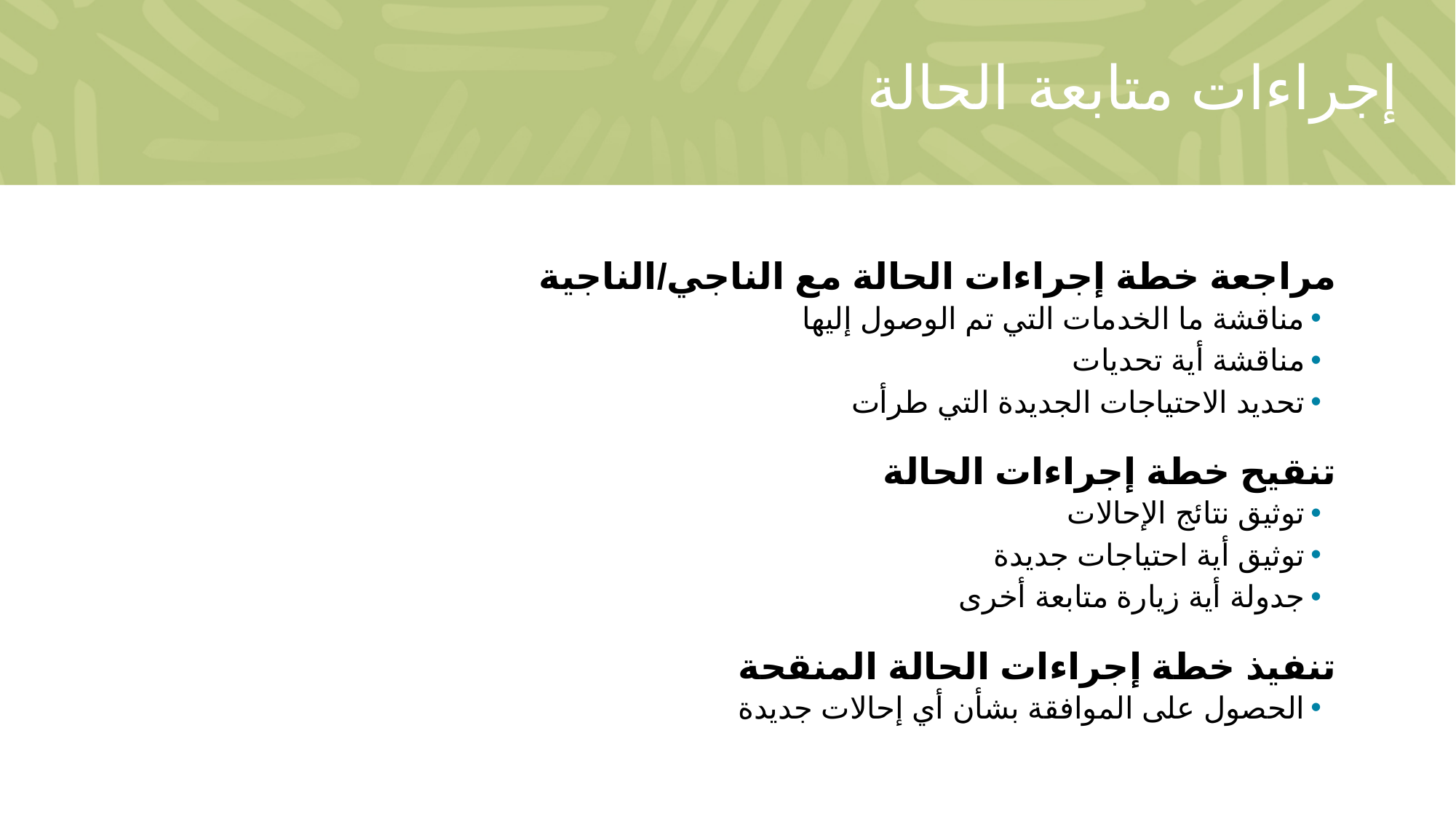

# إجراءات متابعة الحالة
مراجعة خطة إجراءات الحالة مع الناجي/الناجية
مناقشة ما الخدمات التي تم الوصول إليها
مناقشة أية تحديات
تحديد الاحتياجات الجديدة التي طرأت
تنقيح خطة إجراءات الحالة
توثيق نتائج الإحالات
توثيق أية احتياجات جديدة
جدولة أية زيارة متابعة أخرى
تنفيذ خطة إجراءات الحالة المنقحة
الحصول على الموافقة بشأن أي إحالات جديدة